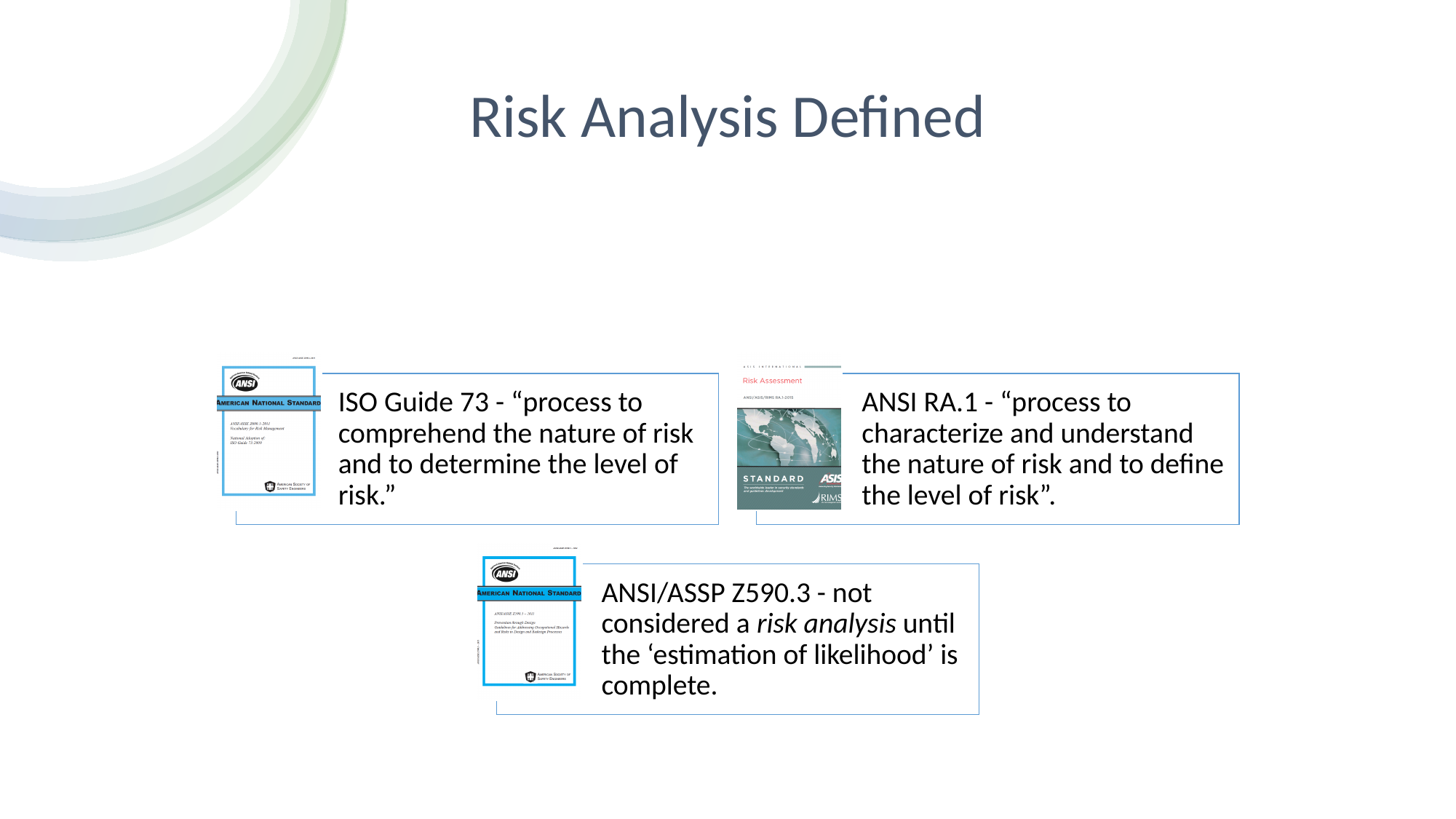

# Risk Analysis Defined
ISO Guide 73 - “process to comprehend the nature of risk and to determine the level of risk.”
ANSI RA.1 - “process to characterize and understand the nature of risk and to define the level of risk”.
ANSI/ASSP Z590.3 - not considered a risk analysis until the ‘estimation of likelihood’ is complete.